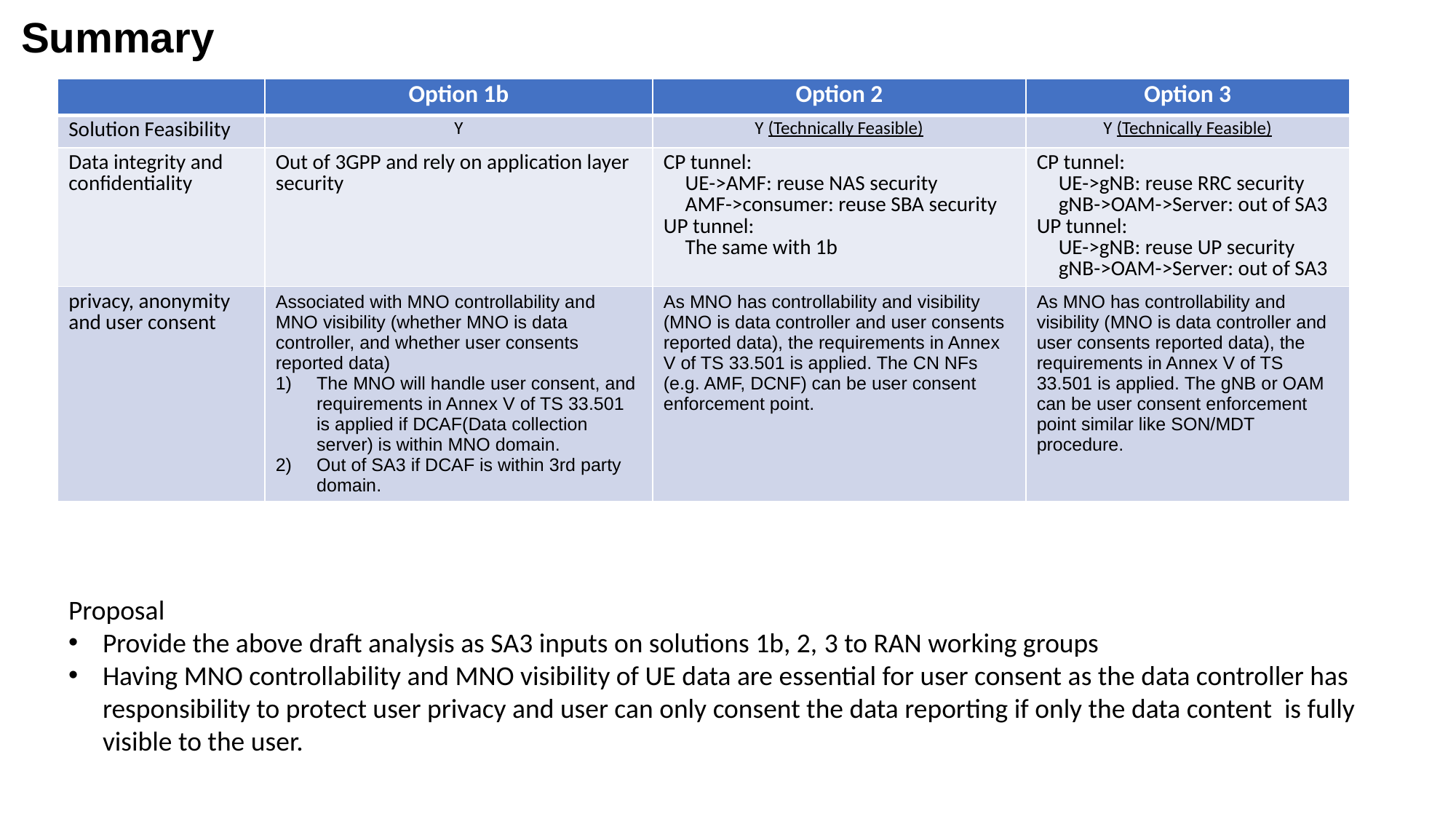

Summary
|  | Option 1b | Option 2 | Option 3 |
| --- | --- | --- | --- |
| Solution Feasibility | Y | Y (Technically Feasible) | Y (Technically Feasible) |
| Data integrity and confidentiality | Out of 3GPP and rely on application layer security | CP tunnel: UE->AMF: reuse NAS security AMF->consumer: reuse SBA security UP tunnel: The same with 1b | CP tunnel: UE->gNB: reuse RRC security gNB->OAM->Server: out of SA3 UP tunnel: UE->gNB: reuse UP security gNB->OAM->Server: out of SA3 |
| privacy, anonymity and user consent | Associated with MNO controllability and MNO visibility (whether MNO is data controller, and whether user consents reported data) The MNO will handle user consent, and requirements in Annex V of TS 33.501 is applied if DCAF(Data collection server) is within MNO domain. Out of SA3 if DCAF is within 3rd party domain. | As MNO has controllability and visibility (MNO is data controller and user consents reported data), the requirements in Annex V of TS 33.501 is applied. The CN NFs (e.g. AMF, DCNF) can be user consent enforcement point. | As MNO has controllability and visibility (MNO is data controller and user consents reported data), the requirements in Annex V of TS 33.501 is applied. The gNB or OAM can be user consent enforcement point similar like SON/MDT procedure. |
Proposal
Provide the above draft analysis as SA3 inputs on solutions 1b, 2, 3 to RAN working groups
Having MNO controllability and MNO visibility of UE data are essential for user consent as the data controller has responsibility to protect user privacy and user can only consent the data reporting if only the data content  is fully visible to the user.